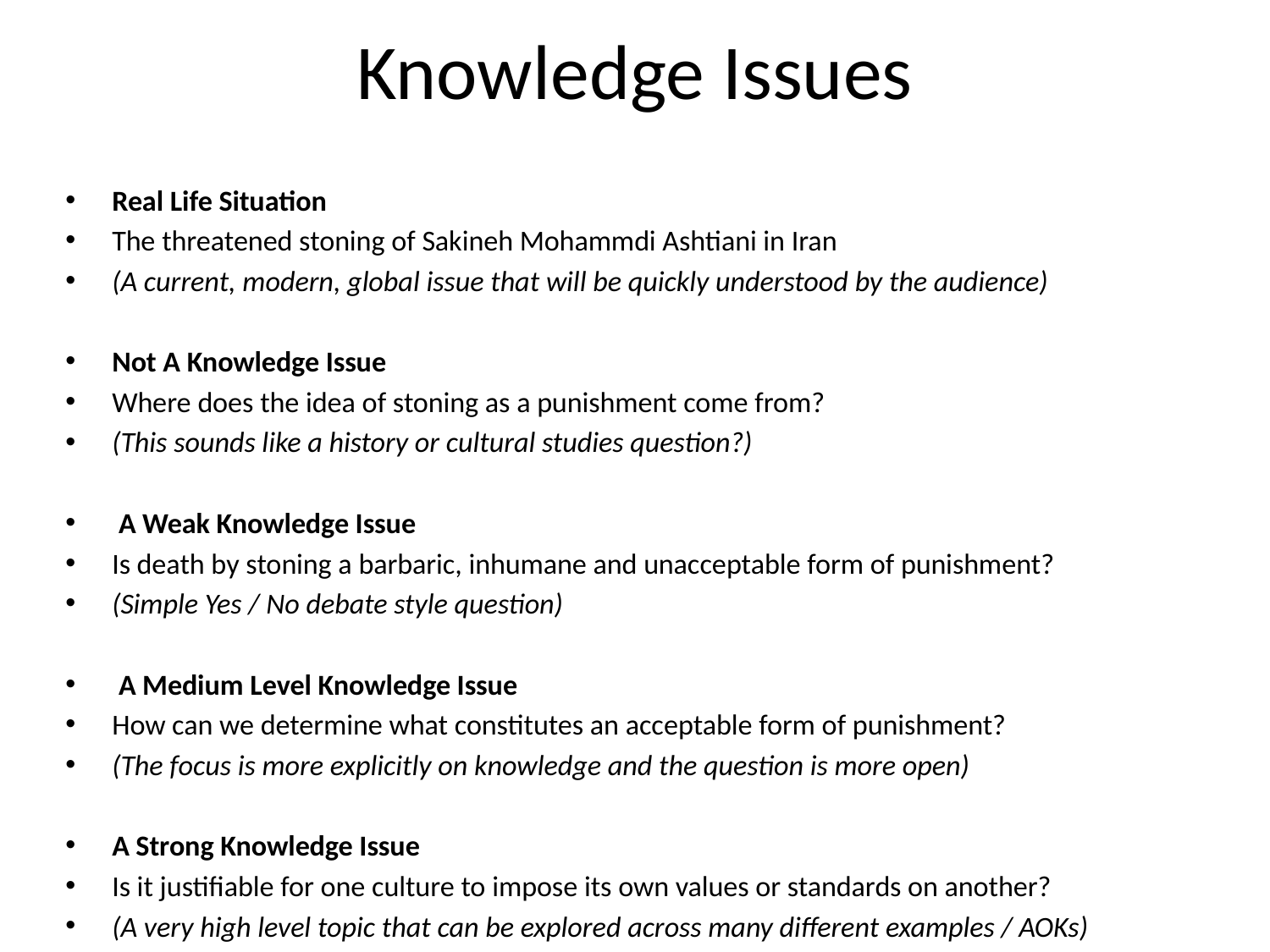

# Knowledge Issues
Real Life Situation
The threatened stoning of Sakineh Mohammdi Ashtiani in Iran
(A current, modern, global issue that will be quickly understood by the audience)

Not A Knowledge Issue
Where does the idea of stoning as a punishment come from?
(This sounds like a history or cultural studies question?)

 A Weak Knowledge Issue
Is death by stoning a barbaric, inhumane and unacceptable form of punishment?
(Simple Yes / No debate style question)

 A Medium Level Knowledge Issue
How can we determine what constitutes an acceptable form of punishment?
(The focus is more explicitly on knowledge and the question is more open)

A Strong Knowledge Issue
Is it justifiable for one culture to impose its own values or standards on another?
(A very high level topic that can be explored across many different examples / AOKs)